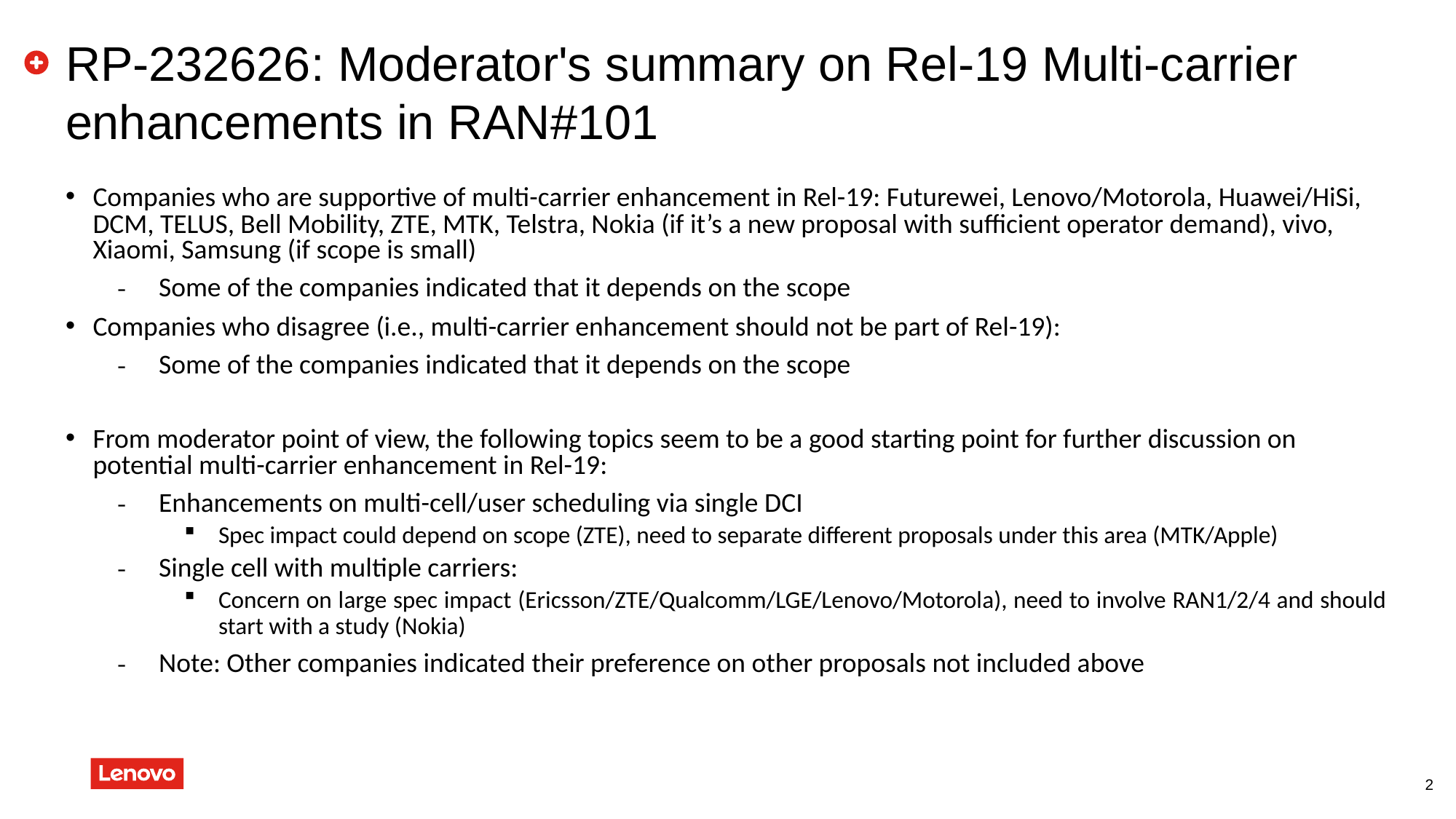

# RP-232626: Moderator's summary on Rel-19 Multi-carrier enhancements in RAN#101

Companies who are supportive of multi-carrier enhancement in Rel-19: Futurewei, Lenovo/Motorola, Huawei/HiSi, DCM, TELUS, Bell Mobility, ZTE, MTK, Telstra, Nokia (if it’s a new proposal with sufficient operator demand), vivo, Xiaomi, Samsung (if scope is small)
Some of the companies indicated that it depends on the scope
Companies who disagree (i.e., multi-carrier enhancement should not be part of Rel-19):
Some of the companies indicated that it depends on the scope

From moderator point of view, the following topics seem to be a good starting point for further discussion on potential multi-carrier enhancement in Rel-19:
Enhancements on multi-cell/user scheduling via single DCI
Spec impact could depend on scope (ZTE), need to separate different proposals under this area (MTK/Apple)
Single cell with multiple carriers:
Concern on large spec impact (Ericsson/ZTE/Qualcomm/LGE/Lenovo/Motorola), need to involve RAN1/2/4 and should start with a study (Nokia)
Note: Other companies indicated their preference on other proposals not included above